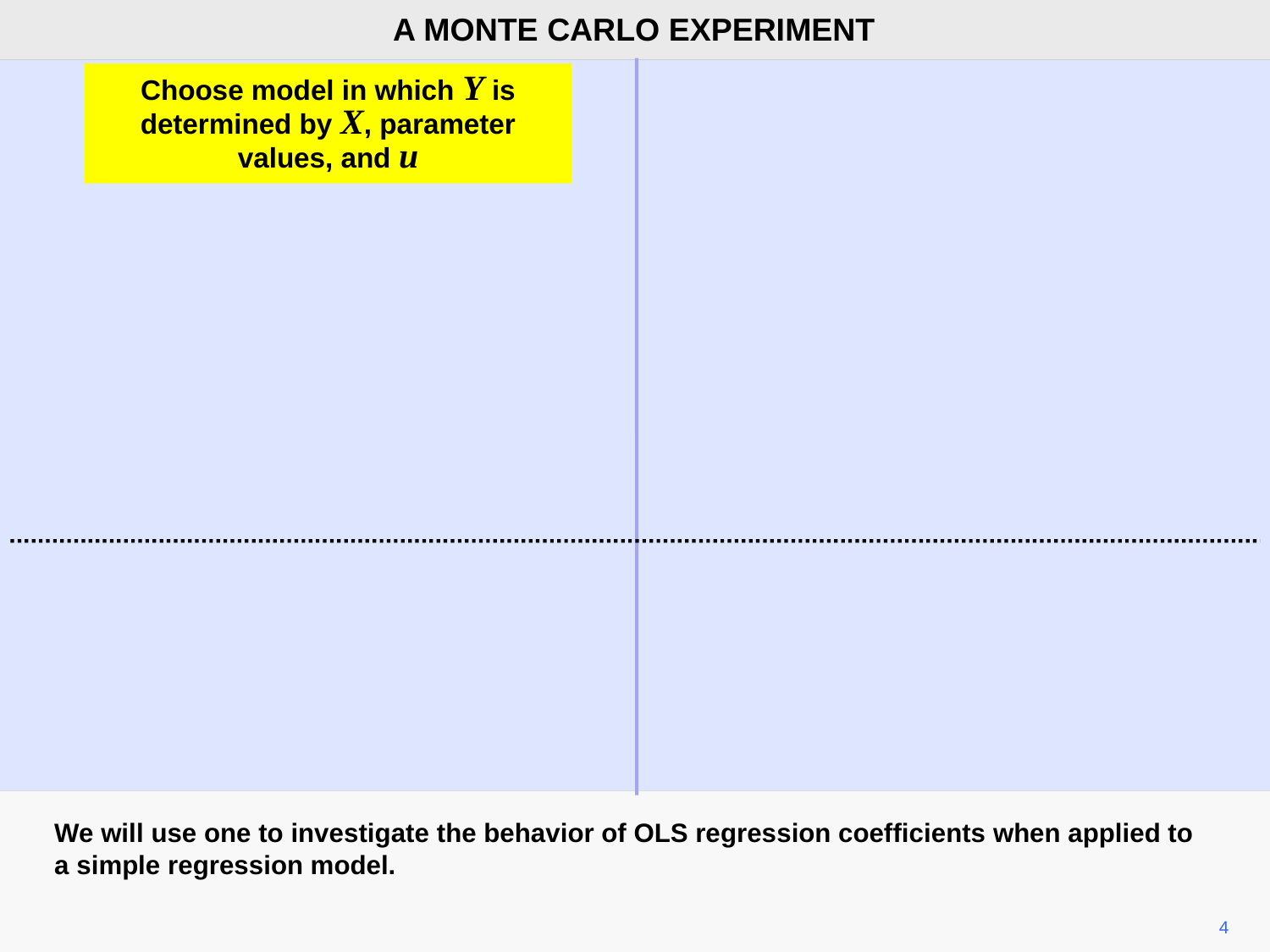

A MONTE CARLO EXPERIMENT

Choose model in which Y is determined by X, parameter values, and u

We will use one to investigate the behavior of OLS regression coefficients when applied to a simple regression model.
4